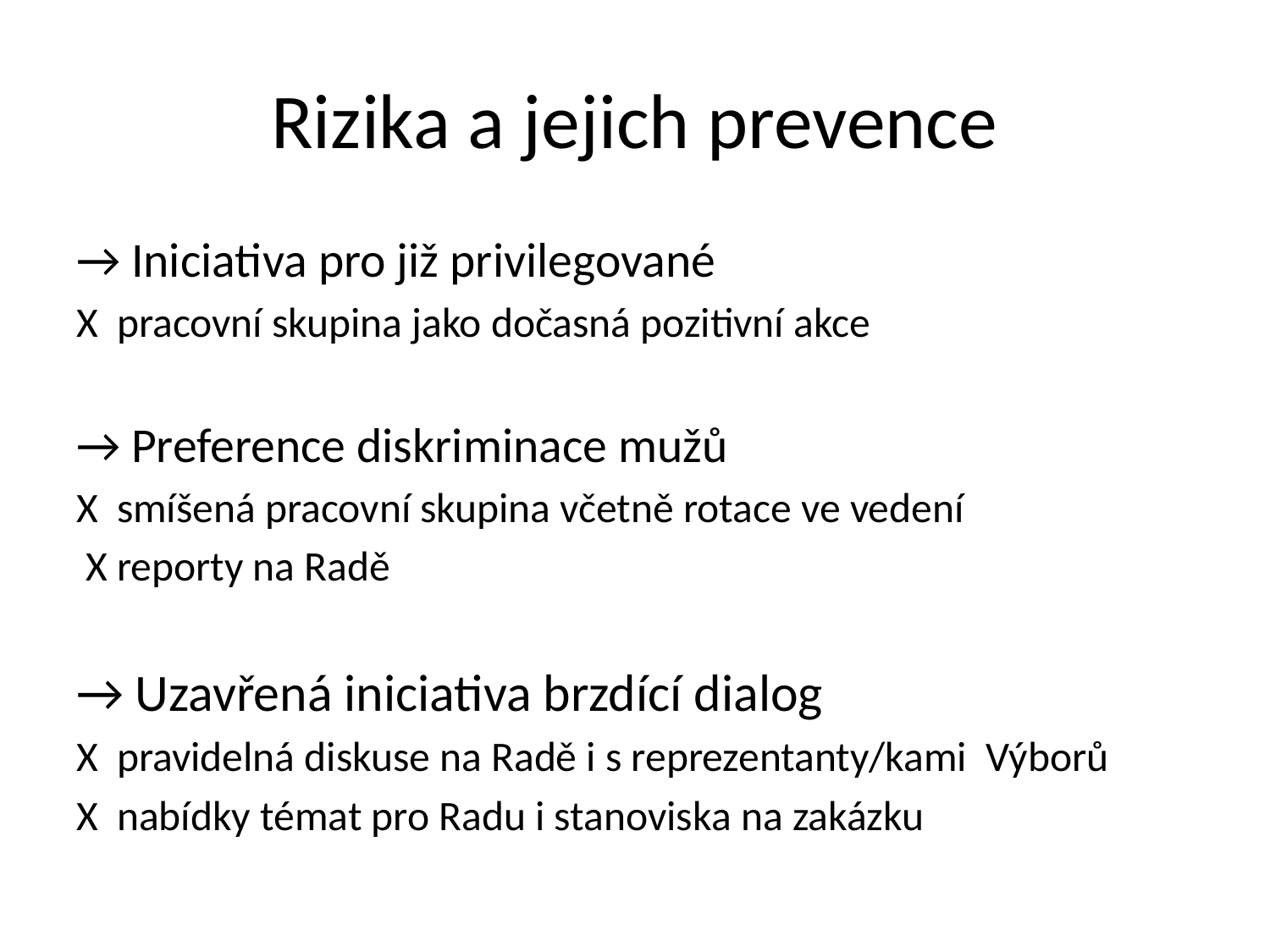

# Rizika a jejich prevence
→ Iniciativa pro již privilegované
X  pracovní skupina jako dočasná pozitivní akce

→ Preference diskriminace mužů
X  smíšená pracovní skupina včetně rotace ve vedení
 X reporty na Radě

→ Uzavřená iniciativa brzdící dialog
X  pravidelná diskuse na Radě i s reprezentanty/kami  Výborů
X  nabídky témat pro Radu i stanoviska na zakázku